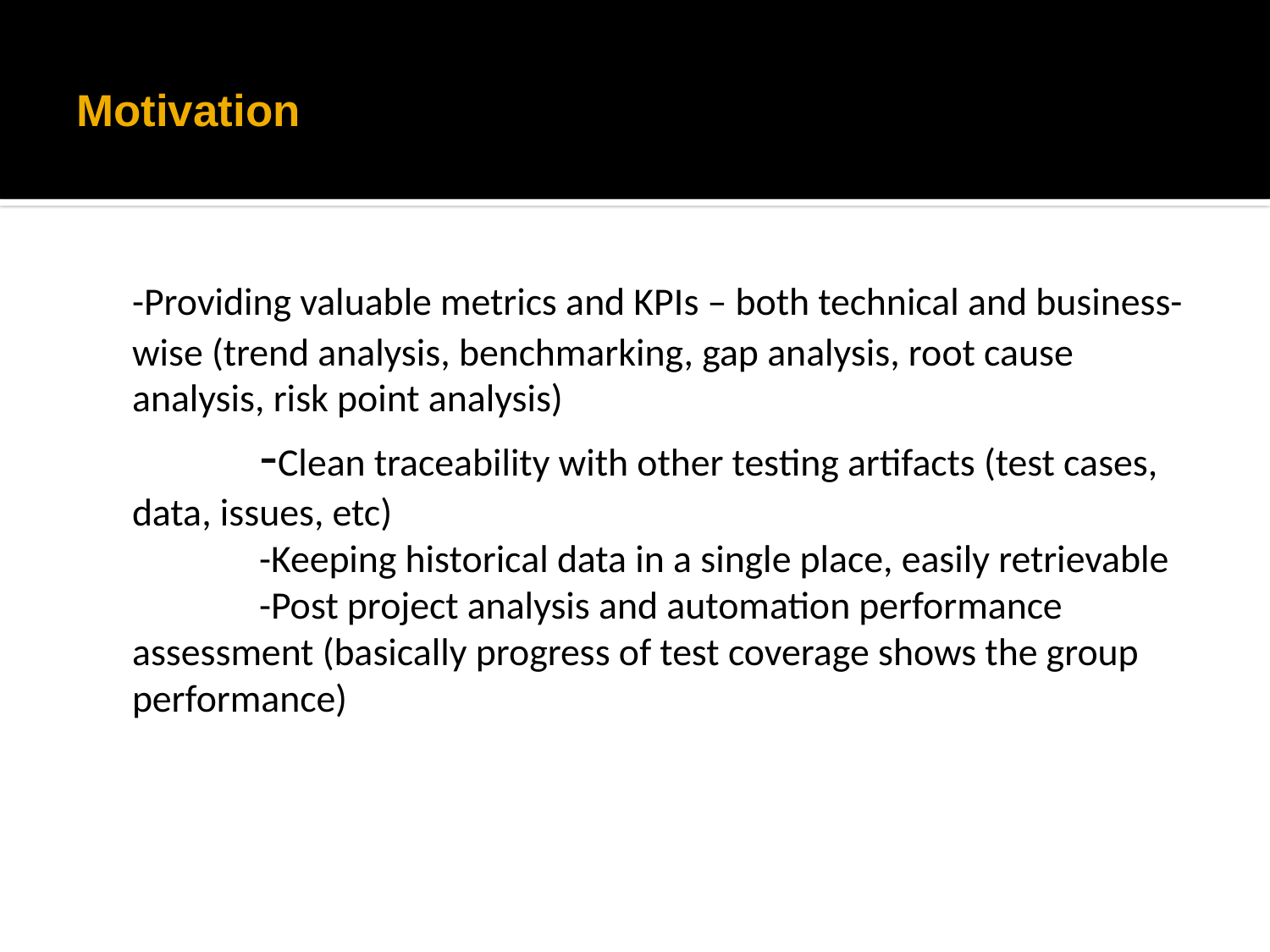

# Motivation
	-Providing valuable metrics and KPIs – both technical and business-wise (trend analysis, benchmarking, gap analysis, root cause analysis, risk point analysis)
		-Clean traceability with other testing artifacts (test cases, data, issues, etc)
		-Keeping historical data in a single place, easily retrievable
		-Post project analysis and automation performance assessment (basically progress of test coverage shows the group performance)